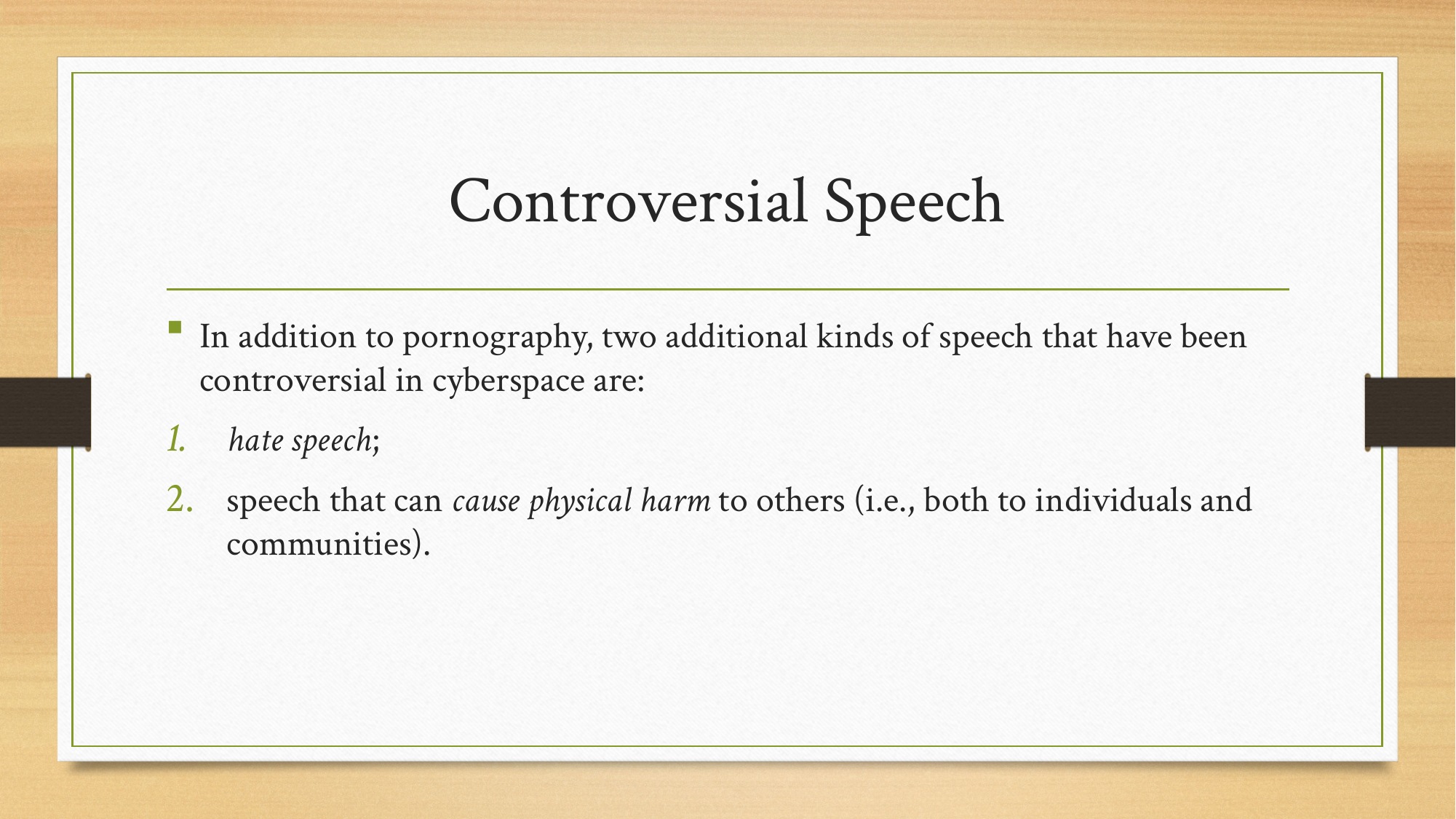

# Controversial Speech
In addition to pornography, two additional kinds of speech that have been controversial in cyberspace are:
hate speech;
speech that can cause physical harm to others (i.e., both to individuals and communities).